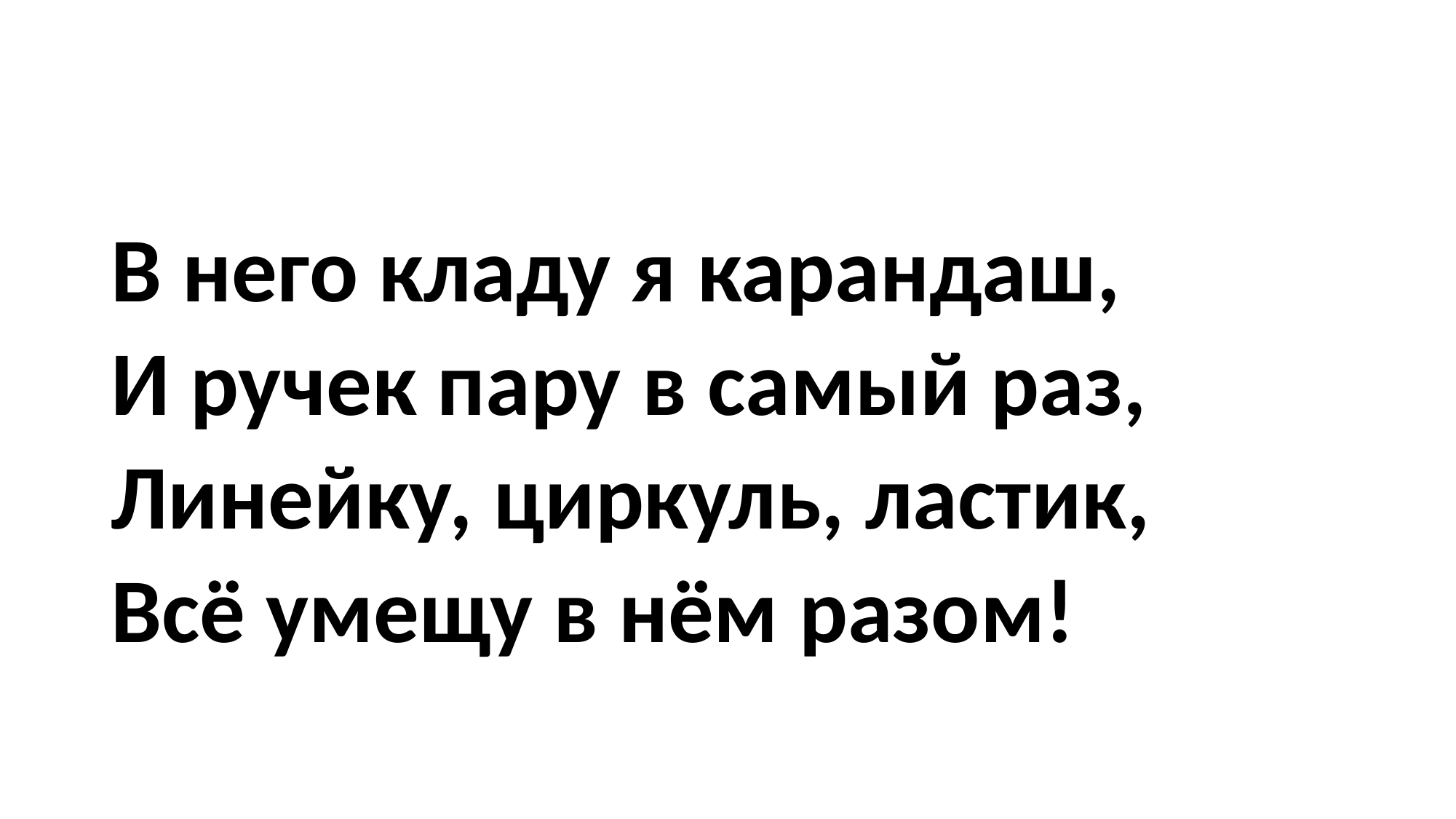

#
В него кладу я карандаш,
И ручек пару в самый раз,
Линейку, циркуль, ластик,
Всё умещу в нём разом!